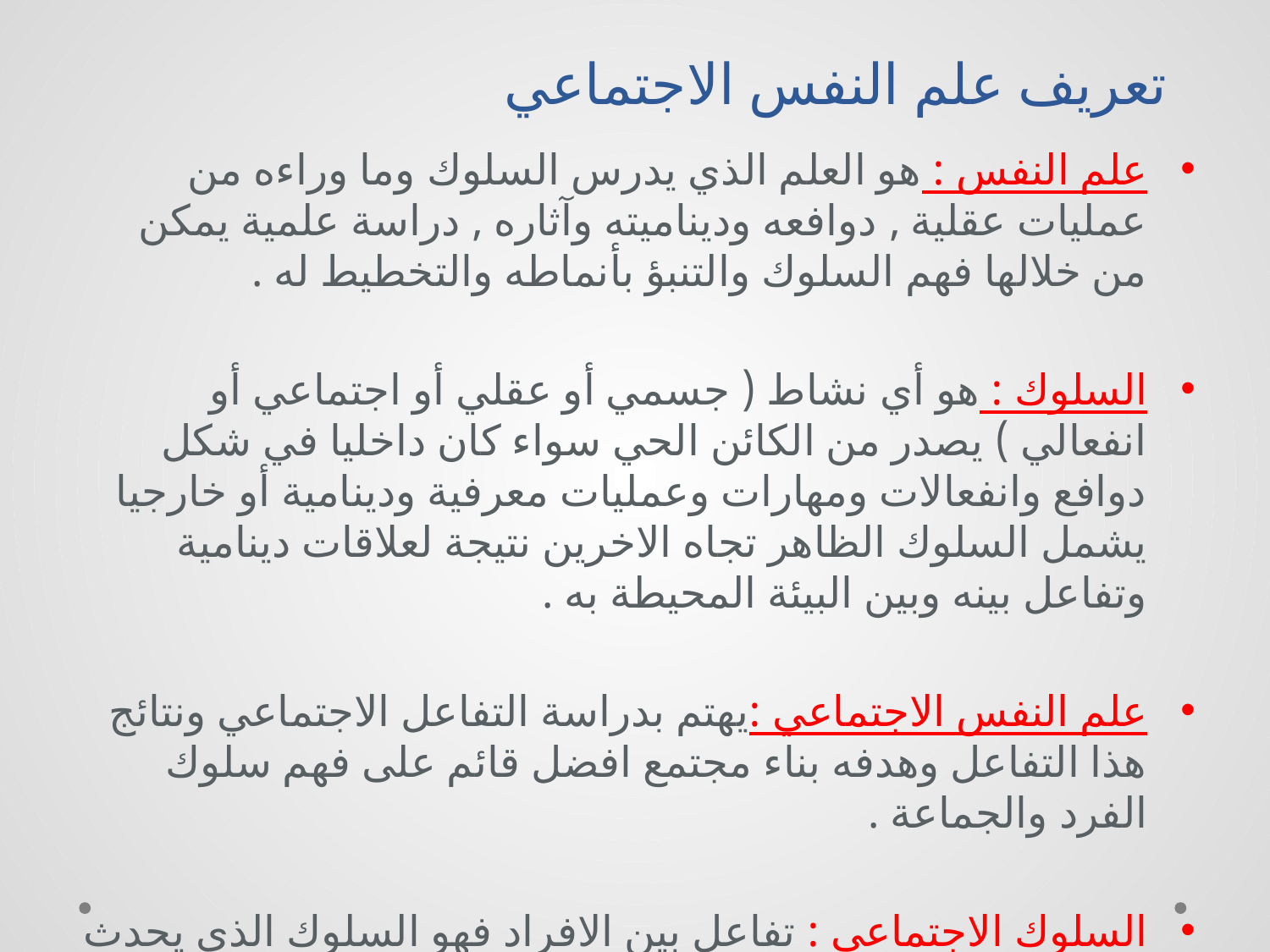

# تعريف علم النفس الاجتماعي
علم النفس : هو العلم الذي يدرس السلوك وما وراءه من عمليات عقلية , دوافعه وديناميته وآثاره , دراسة علمية يمكن من خلالها فهم السلوك والتنبؤ بأنماطه والتخطيط له .

السلوك : هو أي نشاط ( جسمي أو عقلي أو اجتماعي أو انفعالي ) يصدر من الكائن الحي سواء كان داخليا في شكل دوافع وانفعالات ومهارات وعمليات معرفية ودينامية أو خارجيا يشمل السلوك الظاهر تجاه الاخرين نتيجة لعلاقات دينامية وتفاعل بينه وبين البيئة المحيطة به .

علم النفس الاجتماعي :يهتم بدراسة التفاعل الاجتماعي ونتائج هذا التفاعل وهدفه بناء مجتمع افضل قائم على فهم سلوك الفرد والجماعة .

السلوك الاجتماعي : تفاعل بين الافراد فهو السلوك الذي يحدث في حضور الاخرين أو اثناء غيابهم .